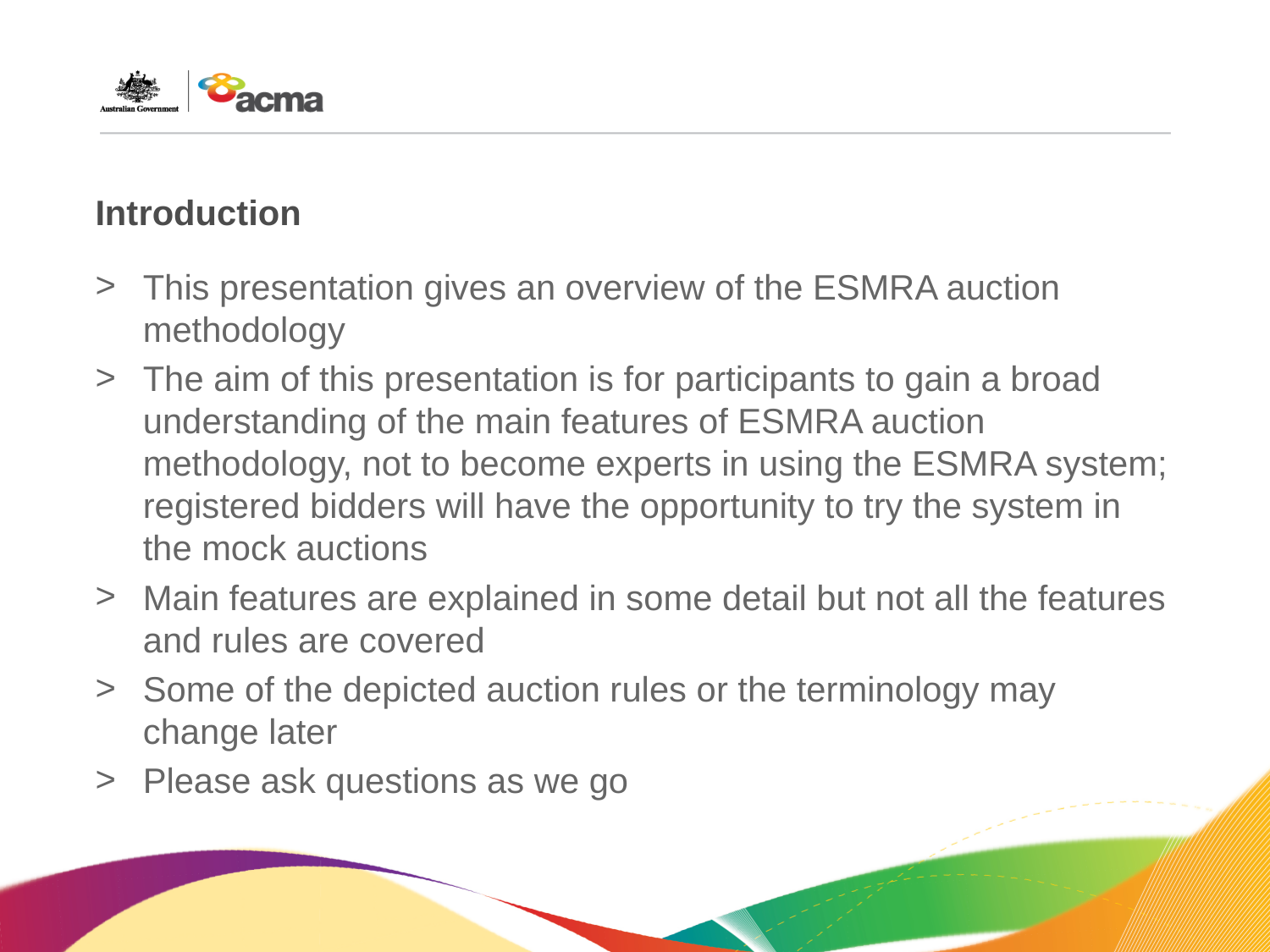

# Introduction
This presentation gives an overview of the ESMRA auction methodology
The aim of this presentation is for participants to gain a broad understanding of the main features of ESMRA auction methodology, not to become experts in using the ESMRA system; registered bidders will have the opportunity to try the system in the mock auctions
Main features are explained in some detail but not all the features and rules are covered
Some of the depicted auction rules or the terminology may change later
Please ask questions as we go